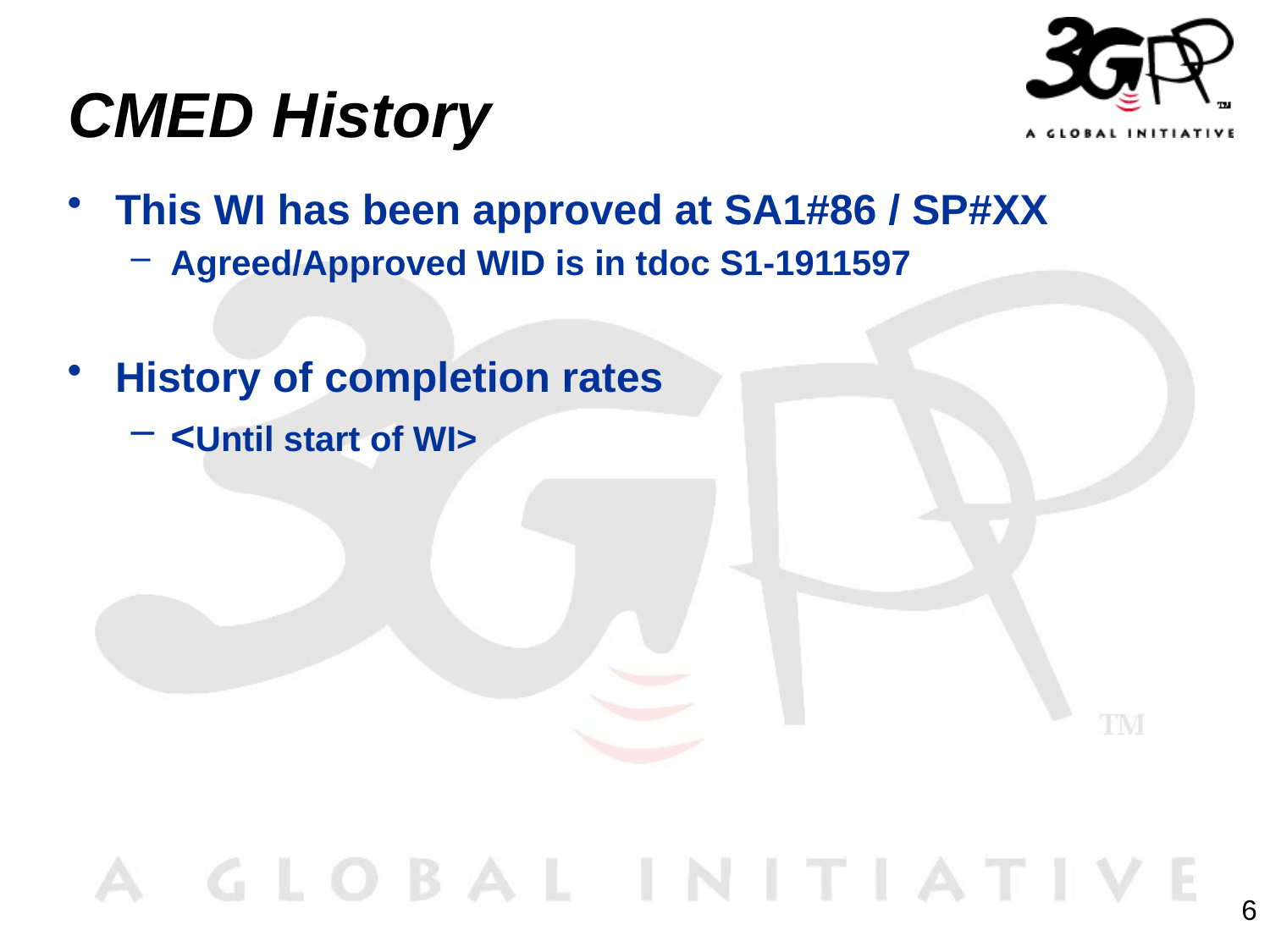

# CMED History
This WI has been approved at SA1#86 / SP#XX
Agreed/Approved WID is in tdoc S1-1911597

History of completion rates
<Until start of WI>
6